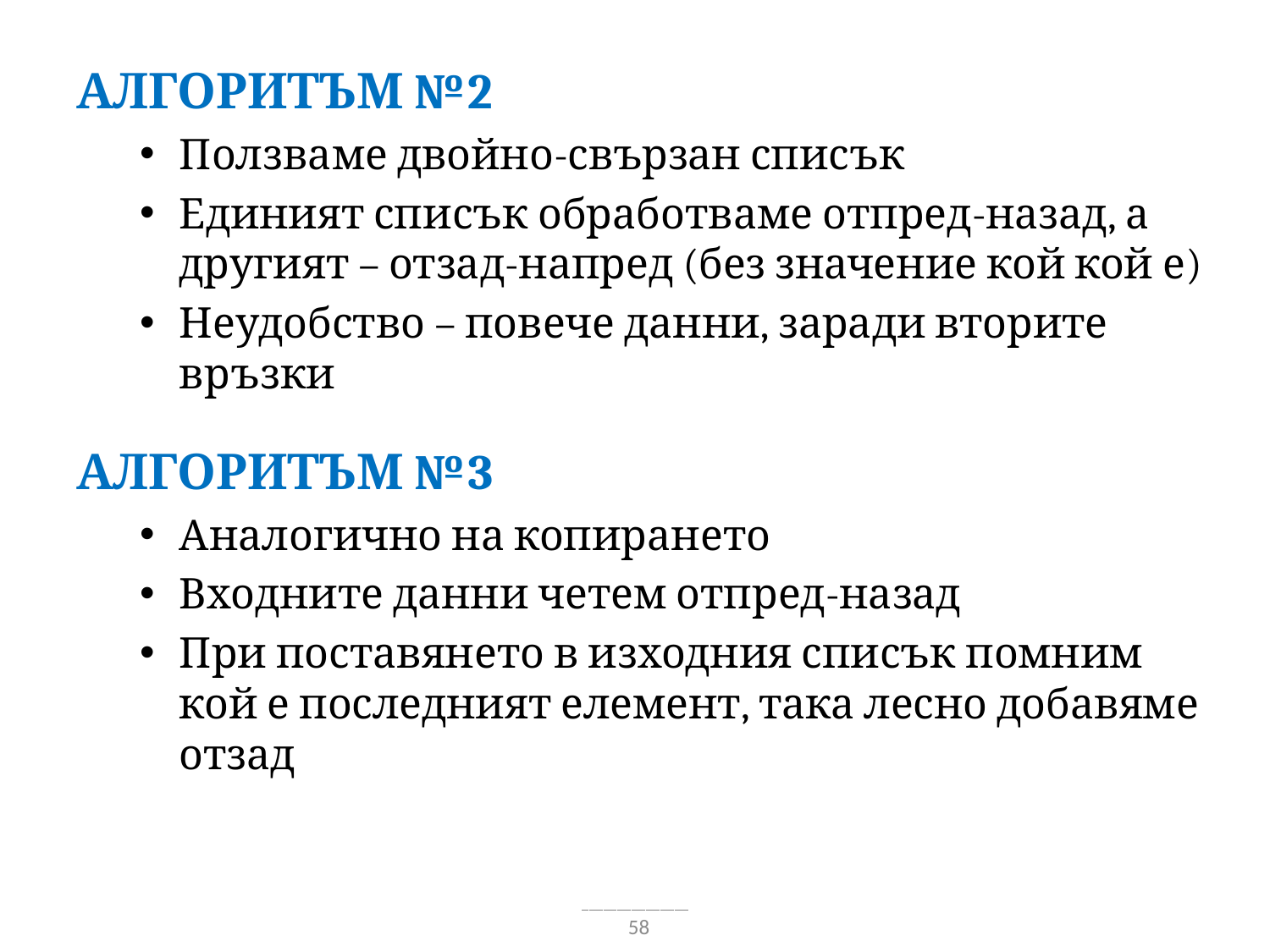

Алгоритъм №2
Ползваме двойно-свързан списък
Единият списък обработваме отпред-назад, а другият – отзад-напред (без значение кой кой е)
Неудобство – повече данни, заради вторите връзки
Алгоритъм №3
Аналогично на копирането
Входните данни четем отпред-назад
При поставянето в изходния списък помним кой е последният елемент, така лесно добавяме отзад
58